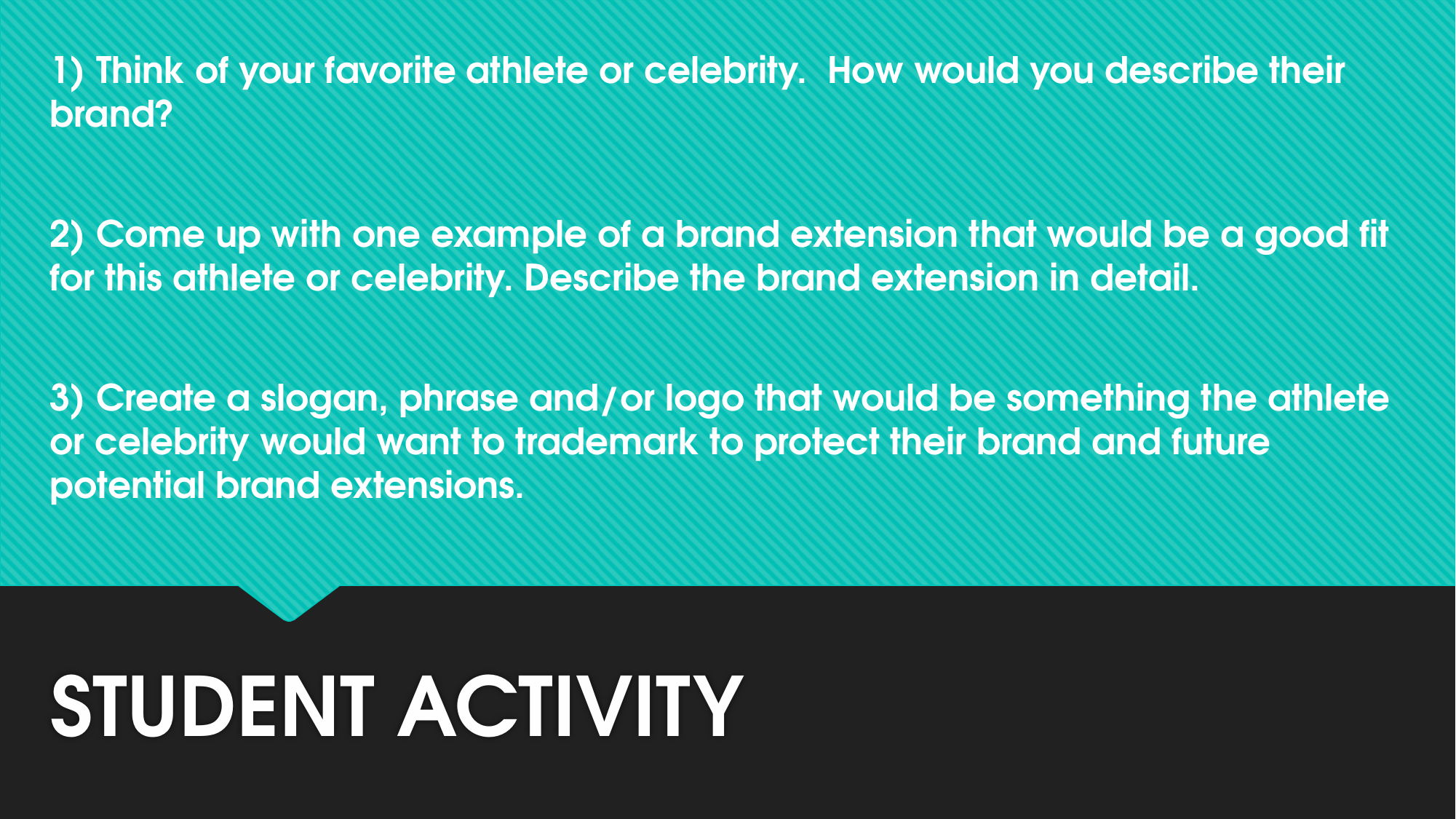

1) Think of your favorite athlete or celebrity.  How would you describe their brand?

2) Come up with one example of a brand extension that would be a good fit for this athlete or celebrity. Describe the brand extension in detail.

3) Create a slogan, phrase and/or logo that would be something the athlete or celebrity would want to trademark to protect their brand and future potential brand extensions.
# STUDENT ACTIVITY